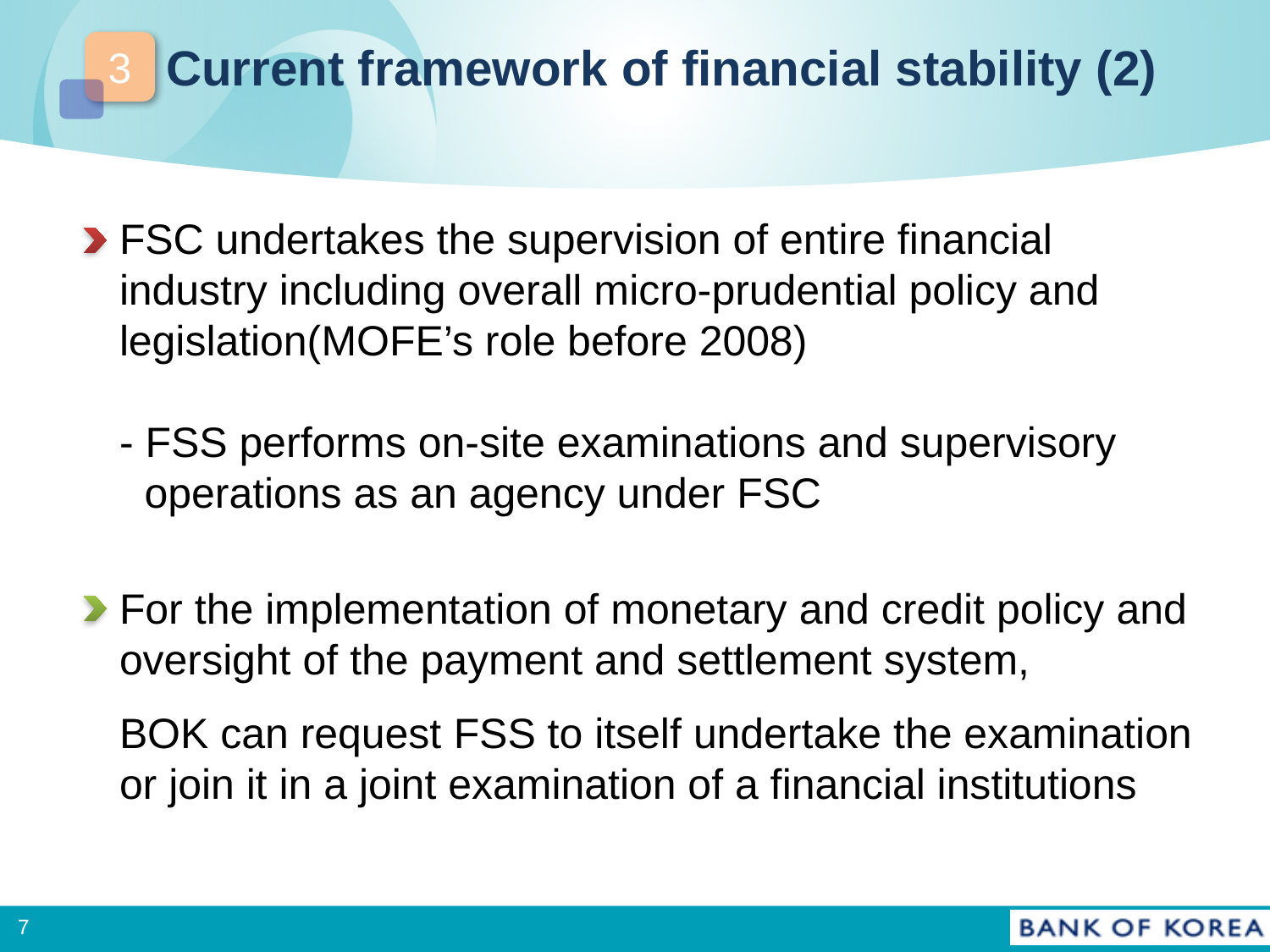

Current framework of financial stability (2)
3

FSC undertakes the supervision of entire financial industry including overall micro-prudential policy and legislation(MOFE’s role before 2008)

- FSS performs on-site examinations and supervisory operations as an agency under FSC

For the implementation of monetary and credit policy and oversight of the payment and settlement system,

BOK can request FSS to itself undertake the examination
or join it in a joint examination of a financial institutions

7